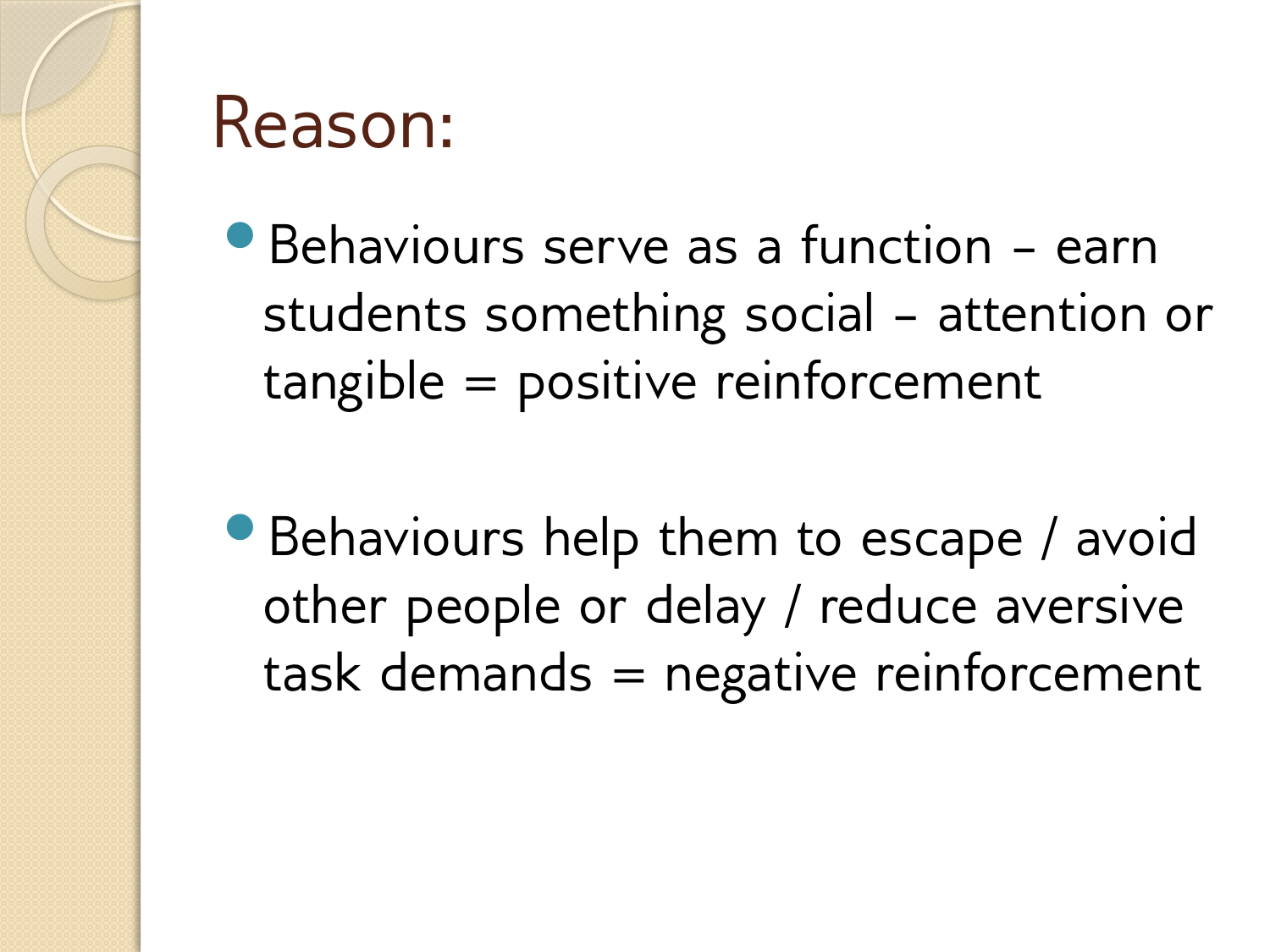

# Reason:
Behaviours serve as a function – earn students something social – attention or tangible = positive reinforcement

Behaviours help them to escape / avoid other people or delay / reduce aversive task demands = negative reinforcement